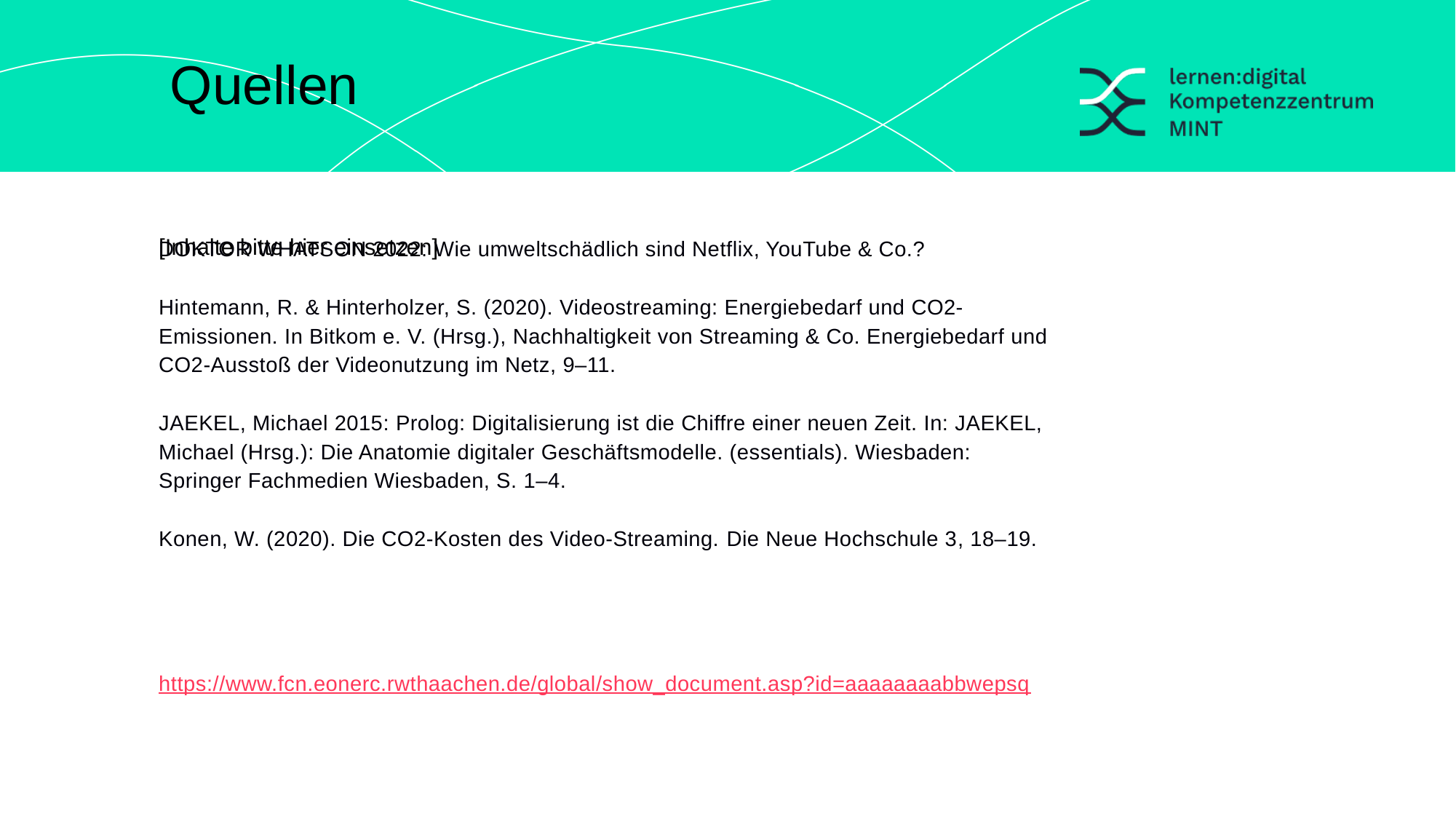

Quellen
[Inhalte bitte hier einsetzen]

DOKTOR WHATSON 2022: Wie umweltschädlich sind Netflix, YouTube & Co.?
Hintemann, R. & Hinterholzer, S. (2020). Videostreaming: Energiebedarf und CO2-Emissionen. In Bitkom e. V. (Hrsg.), Nachhaltigkeit von Streaming & Co. Energiebedarf und CO2-Ausstoß der Videonutzung im Netz, 9–11.
JAEKEL, Michael 2015: Prolog: Digitalisierung ist die Chiffre einer neuen Zeit. In: JAEKEL, Michael (Hrsg.): Die Anatomie digitaler Geschäftsmodelle. (essentials). Wiesbaden: Springer Fachmedien Wiesbaden, S. 1–4.
Konen, W. (2020). Die CO2-Kosten des Video-Streaming. Die Neue Hochschule 3, 18–19.
MADLENER, Reinhard/SHEYKHHA, Siamak/BRIGLAUER, Wolfgang 2021: The electricity- and CO2-saving potentials offered by regulation of European video-streaming services. In: FCN Working Paper, H. 5.  https://www.fcn.eonerc.rwthaachen.de/global/show_document.asp?id=aaaaaaaabbwepsq